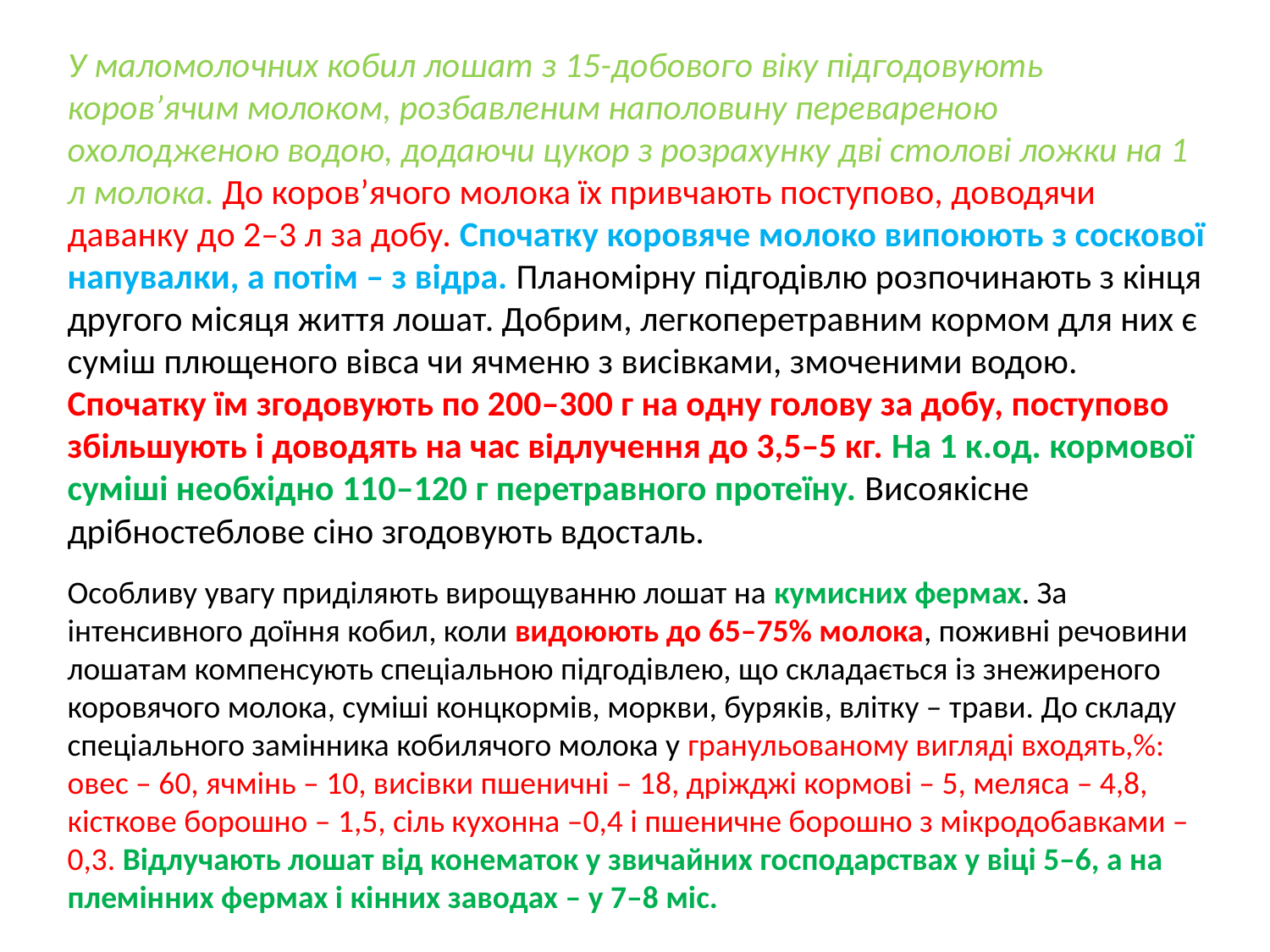

У маломолочних кобил лошат з 15-добового віку підгодовують коров’ячим молоком, розбавленим наполовину перевареною охолодженою водою, додаючи цукор з розрахунку дві столові ложки на 1 л молока. До коров’ячого молока їх привчають поступово, доводячи даванку до 2–3 л за добу. Спочатку коровяче молоко випоюють з соскової напувалки, а потім – з відра. Планомірну підгодівлю розпочинають з кінця другого місяця життя лошат. Добрим, легкоперетравним кормом для них є суміш плющеного вівса чи ячменю з висівками, змоченими водою. Спочатку їм згодовують по 200–300 г на одну голову за добу, поступово збільшують і доводять на час відлучення до 3,5–5 кг. На 1 к.од. кормової суміші необхідно 110–120 г перетравного протеїну. Висоякісне дрібностеблове сіно згодовують вдосталь.
Особливу увагу приділяють вирощуванню лошат на кумисних фермах. За інтенсивного доїння кобил, коли видоюють до 65–75% молока, поживні речовини лошатам компенсують спеціальною підгодівлею, що складається із знежиреного коровячого молока, суміші концкормів, моркви, буряків, влітку – трави. До складу спеціального замінника кобилячого молока у гранульованому вигляді входять,%: овес – 60, ячмінь – 10, висівки пшеничні – 18, дріжджі кормові – 5, меляса – 4,8, кісткове борошно – 1,5, сіль кухонна –0,4 і пшеничне борошно з мікродобавками – 0,3. Відлучають лошат від конематок у звичайних господарствах у віці 5–6, а на племінних фермах і кінних заводах – у 7–8 міс.